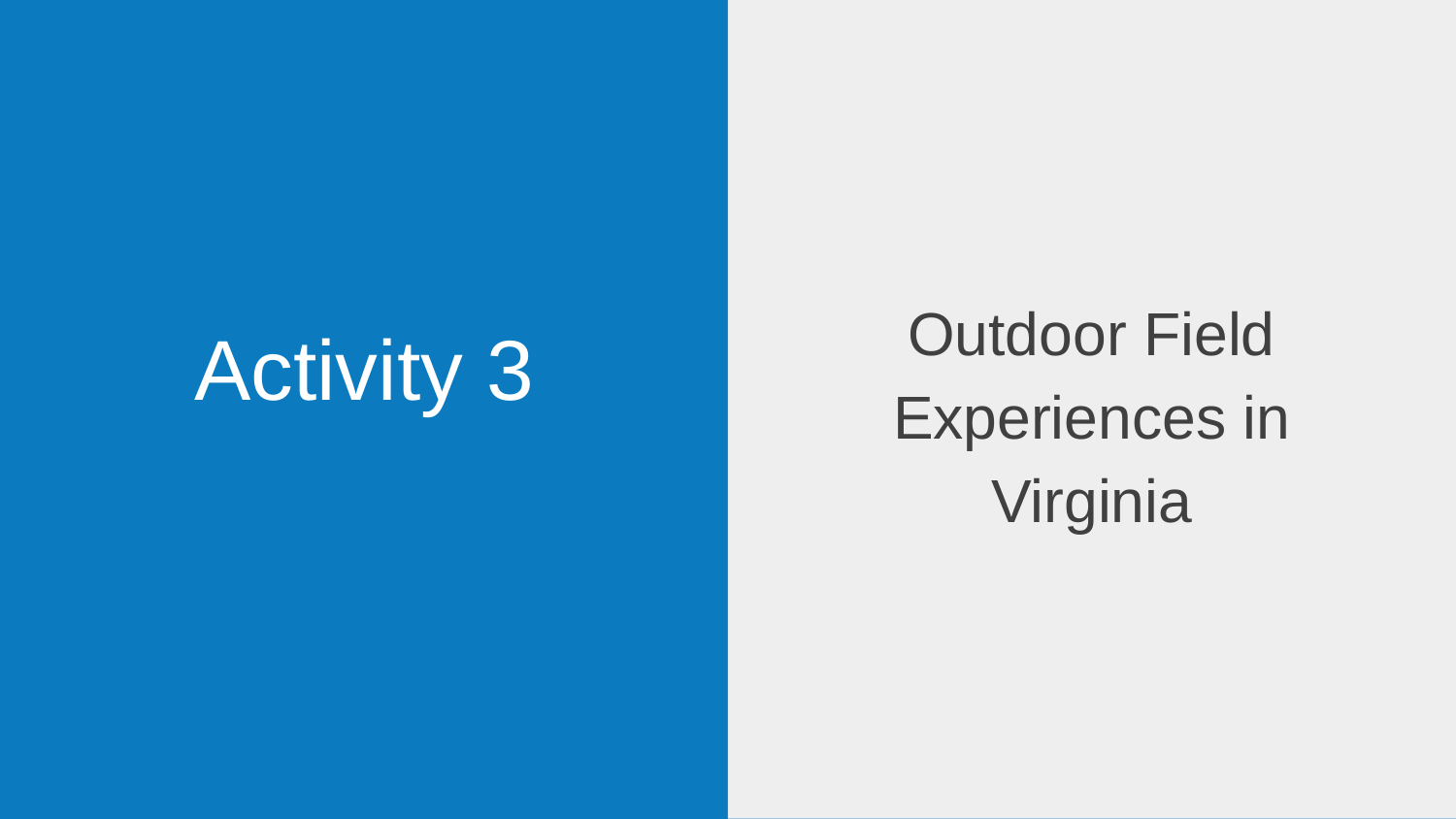

Outdoor Field Experiences in Virginia
# Activity 3